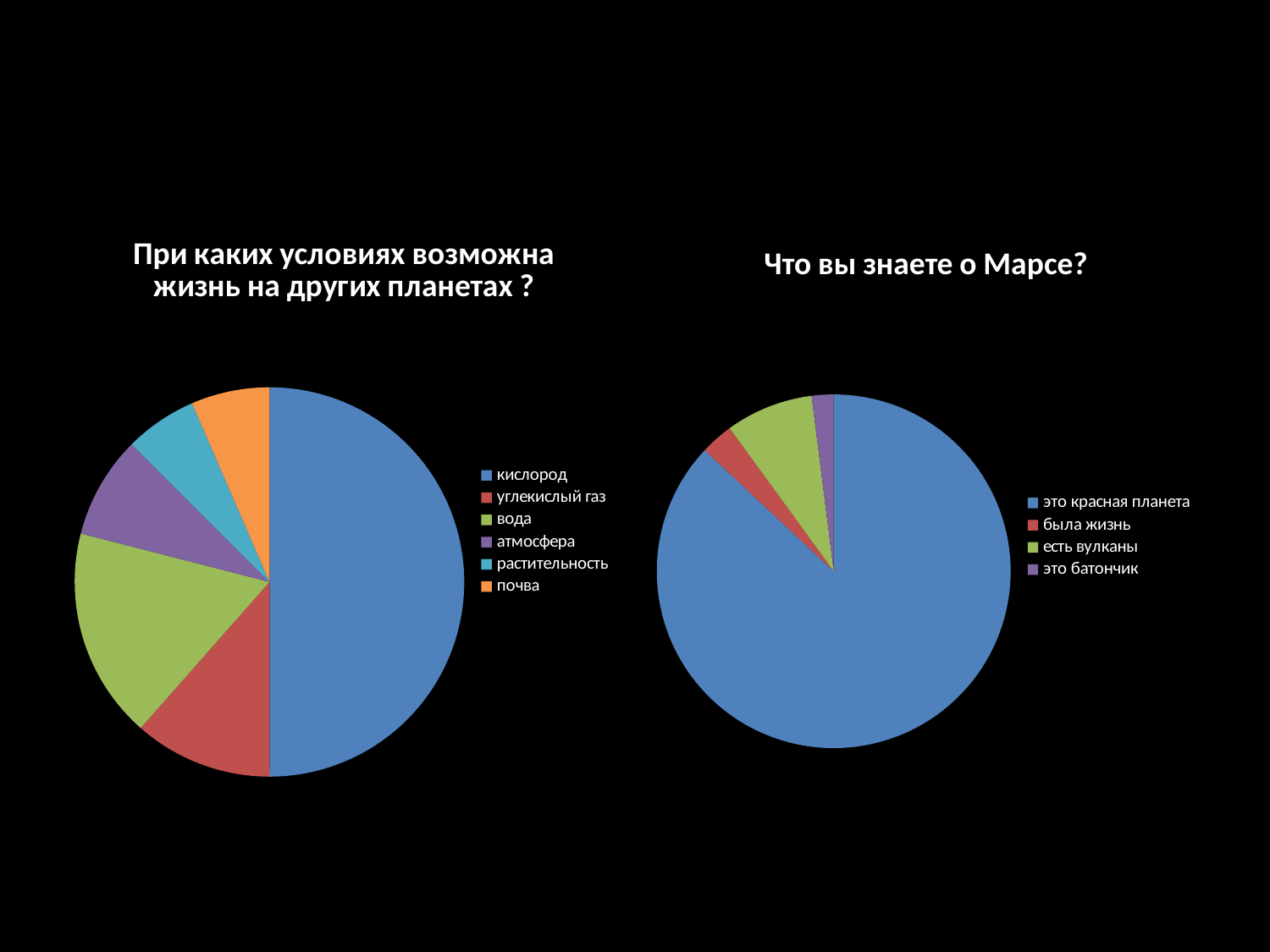

#

### Chart:

| Category | При каких условиях возможна жизнь на других планетах ? |
|---|---|
| кислород | 1.0 |
| углекислый газ | 0.23 |
| вода | 0.3500000000000003 |
| атмосфера | 0.17 |
| растительность | 0.12000000000000002 |
| почва | 0.13 |

### Chart:

| Category | Что вы знаете о Марсе? |
|---|---|
| это красная планета | 0.870000000000001 |
| была жизнь | 0.030000000000000002 |
| есть вулканы | 0.08000000000000004 |
| это батончик | 0.02000000000000001 |